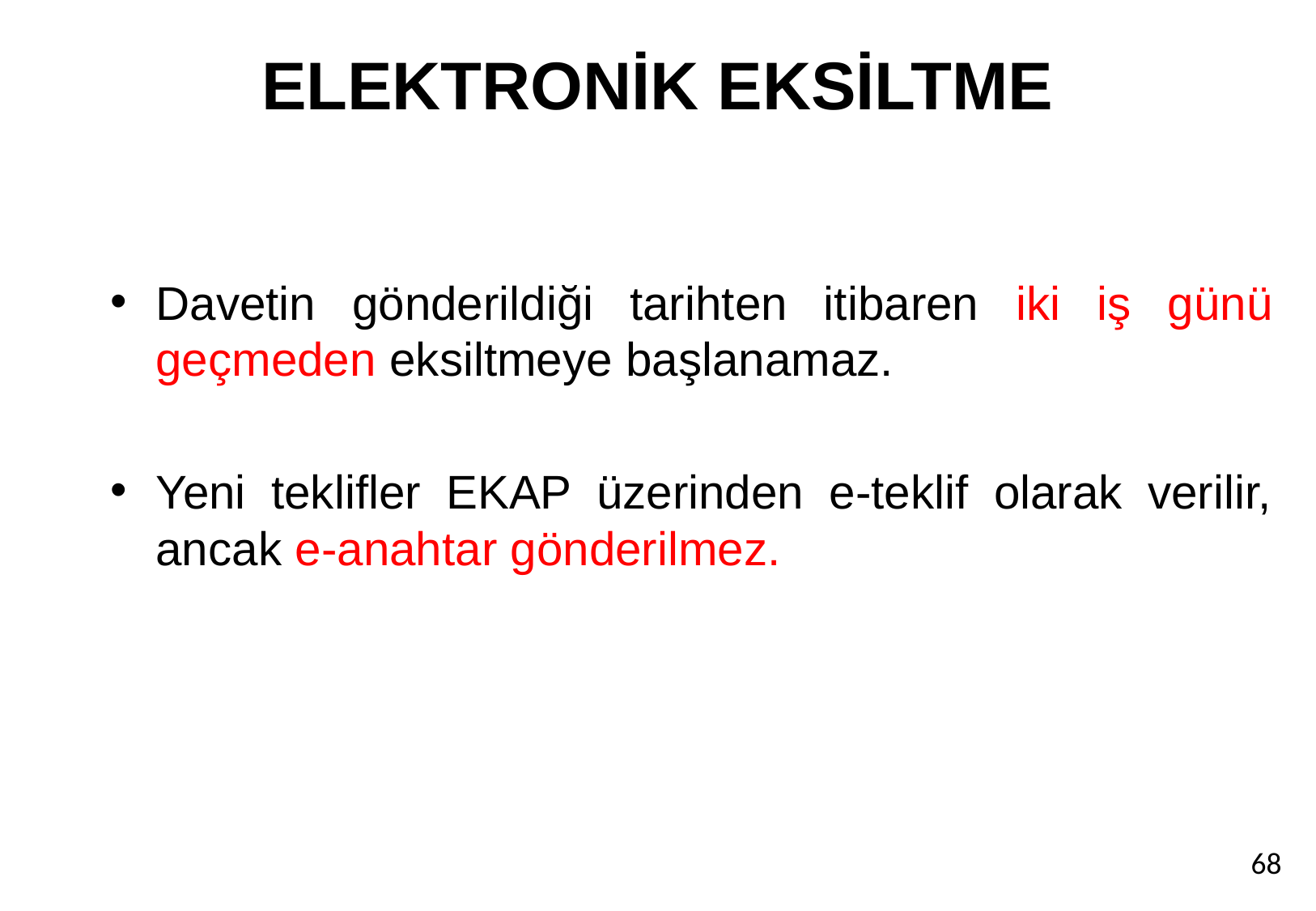

# ELEKTRONİK EKSİLTME

Davetin gönderildiği tarihten itibaren iki iş günü geçmeden eksiltmeye başlanamaz.

Yeni teklifler EKAP üzerinden e-teklif olarak verilir, ancak e-anahtar gönderilmez.

68